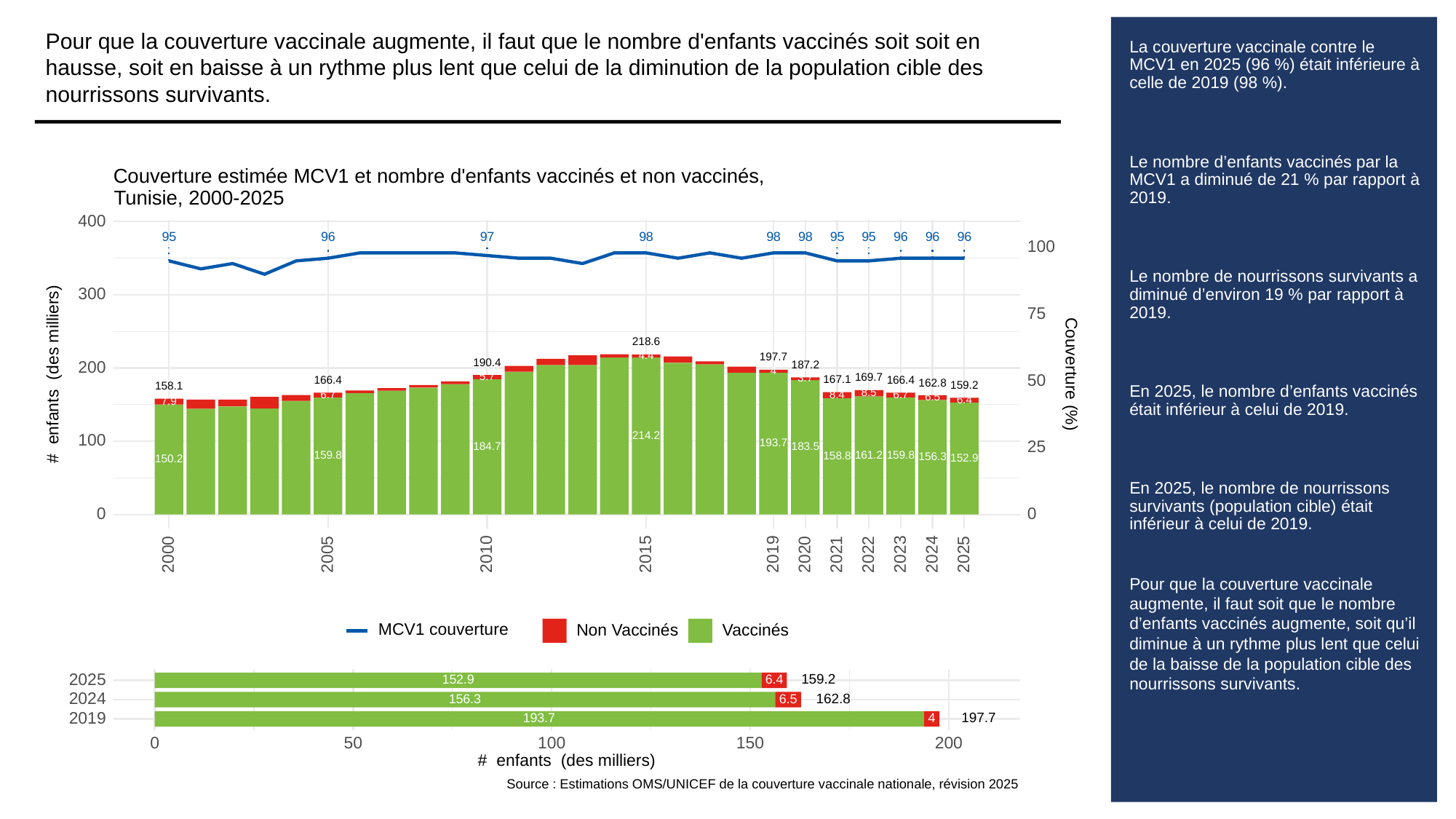

Pour que la couverture vaccinale augmente, il faut que le nombre d'enfants vaccinés soit soit en hausse, soit en baisse à un rythme plus lent que celui de la diminution de la population cible des nourrissons survivants.
# La couverture vaccinale contre le MCV1 en 2025 (96 %) était inférieure à celle de 2019 (98 %).

Le nombre d’enfants vaccinés par la MCV1 a diminué de 21 % par rapport à 2019.

Le nombre de nourrissons survivants a diminué d’environ 19 % par rapport à 2019.

En 2025, le nombre d’enfants vaccinés était inférieur à celui de 2019.

En 2025, le nombre de nourrissons survivants (population cible) était inférieur à celui de 2019.

Pour que la couverture vaccinale augmente, il faut soit que le nombre d’enfants vaccinés augmente, soit qu’il diminue à un rythme plus lent que celui de la baisse de la population cible des nourrissons survivants.

Couverture estimée MCV1 et nombre d'enfants vaccinés et non vaccinés,
Tunisie, 2000-2025
400

95
96
97
98
98
98
95
95
96
96
96
100

300

75

218.6
4.4
197.7

190.4
187.2

200

#  enfants  (des milliers)
Couverture (%)

4

5.7
169.7
3.7
50

167.1
166.4
166.4

162.8

159.2
158.1

8.5

6.7
6.7
8.4

6.5

6.4

7.9

214.2
100
193.7

25
184.7
183.5
161.2
159.8
159.8
158.8
156.3
152.9
150.2

0
0

2023
2000
2005
2010
2015
2019
2020
2021
2022
2024
2025

MCV1 couverture
Non Vaccinés
Vaccinés

2025
159.2
152.9
6.4

2024
162.8
156.3
6.5

2019
197.7
193.7
4

0
50
100
150
200
#  enfants  (des milliers)
Source : Estimations OMS/UNICEF de la couverture vaccinale nationale, révision 2025